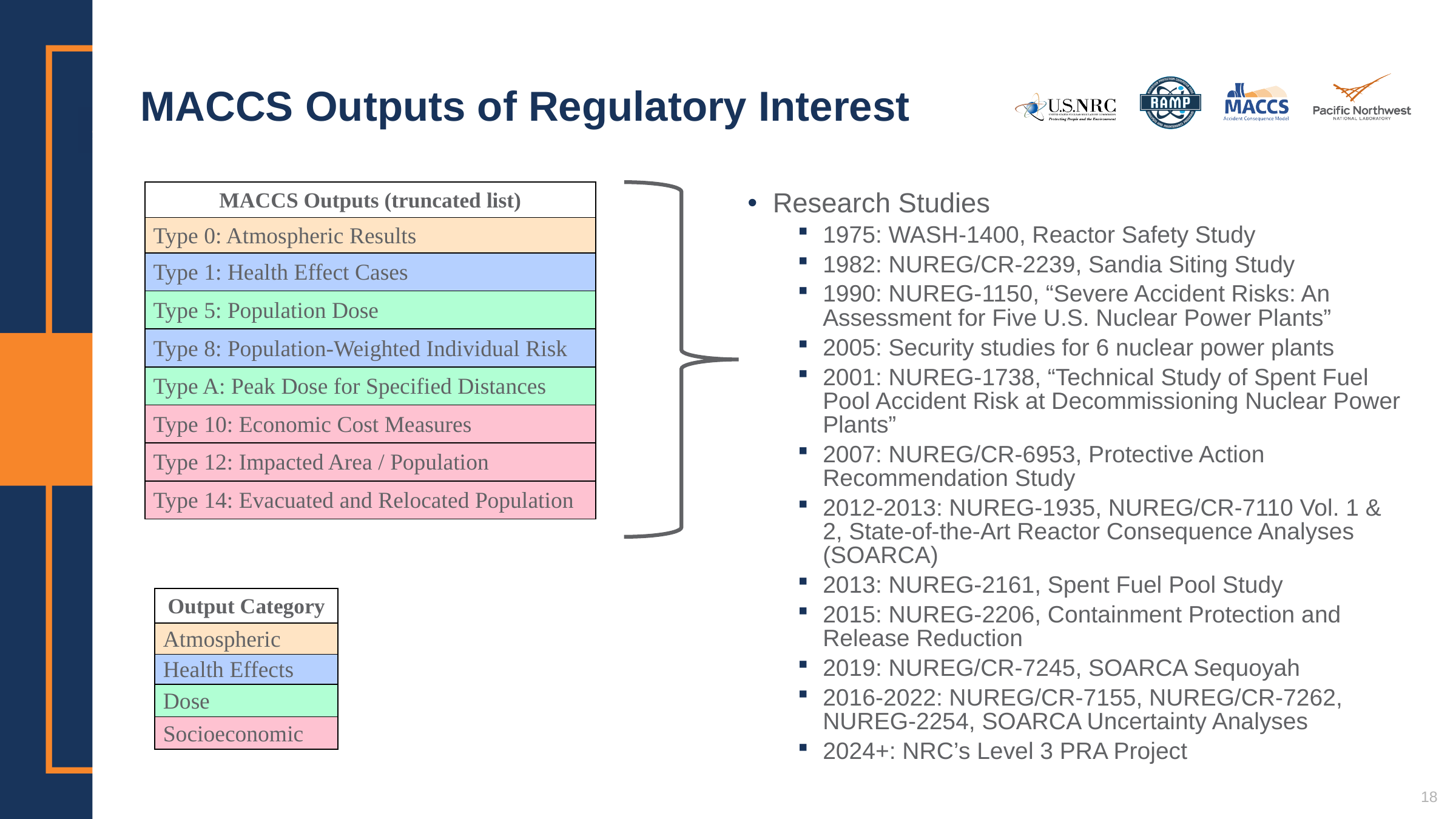

# MACCS Outputs of Regulatory Interest
| MACCS Outputs (truncated list) |
| --- |
| Type 0: Atmospheric Results |
| Type 1: Health Effect Cases |
| Type 5: Population Dose |
| Type 8: Population-Weighted Individual Risk |
| Type A: Peak Dose for Specified Distances |
| Type 10: Economic Cost Measures |
| Type 12: Impacted Area / Population |
| Type 14: Evacuated and Relocated Population |

Research Studies
1975: WASH-1400, Reactor Safety Study
1982: NUREG/CR-2239, Sandia Siting Study
1990: NUREG-1150, “Severe Accident Risks: An Assessment for Five U.S. Nuclear Power Plants”
2005: Security studies for 6 nuclear power plants
2001: NUREG-1738, “Technical Study of Spent Fuel Pool Accident Risk at Decommissioning Nuclear Power Plants”
2007: NUREG/CR-6953, Protective Action Recommendation Study
2012-2013: NUREG-1935, NUREG/CR-7110 Vol. 1 & 2, State-of-the-Art Reactor Consequence Analyses (SOARCA)
2013: NUREG-2161, Spent Fuel Pool Study
2015: NUREG-2206, Containment Protection and Release Reduction
2019: NUREG/CR-7245, SOARCA Sequoyah
2016-2022: NUREG/CR-7155, NUREG/CR-7262, NUREG-2254, SOARCA Uncertainty Analyses
2024+: NRC’s Level 3 PRA Project

| Output Category |
| --- |
| Atmospheric |
| Health Effects |
| Dose |
| Socioeconomic |
18